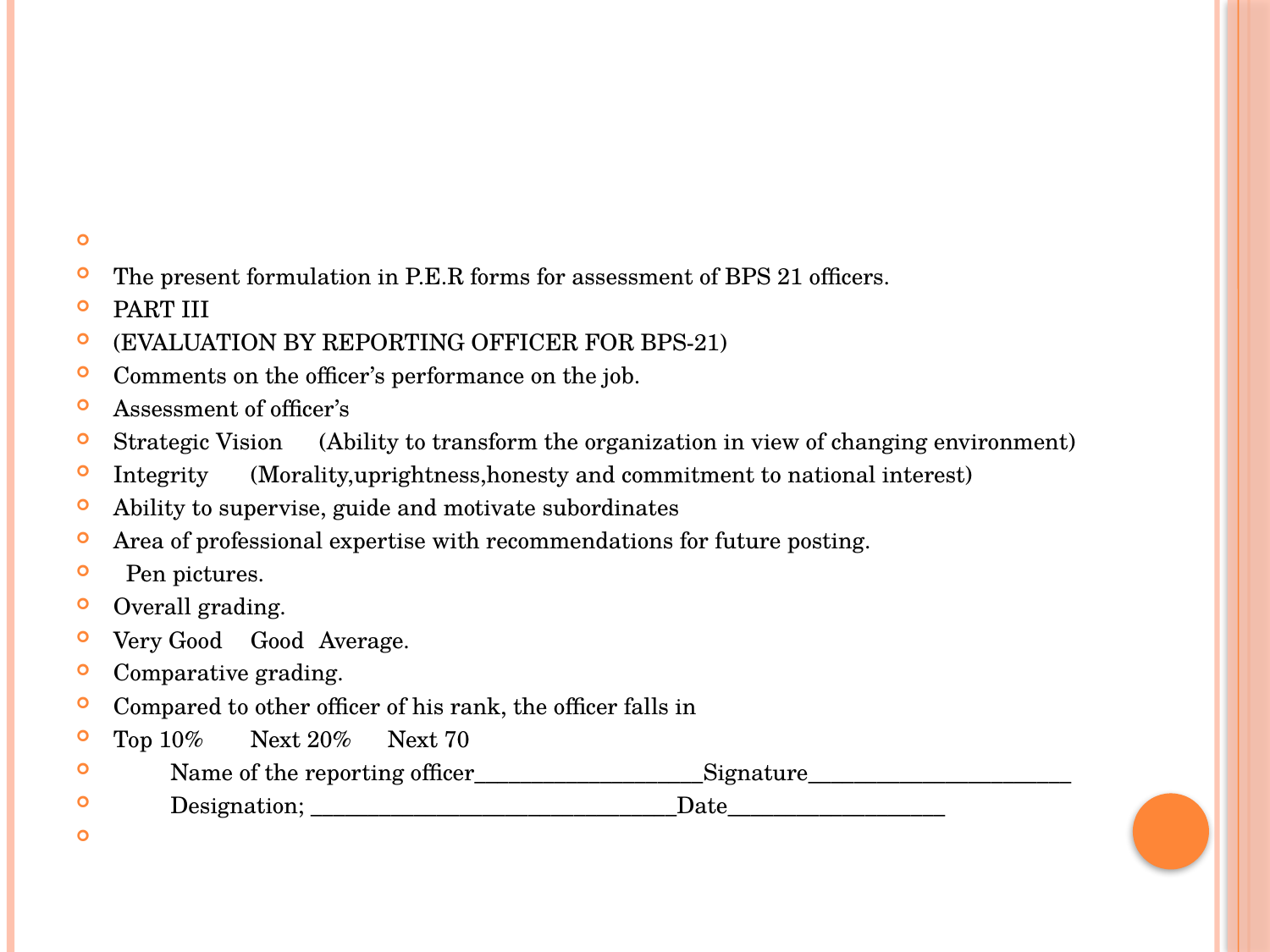

#

The present formulation in P.E.R forms for assessment of BPS 21 officers.
PART III
(EVALUATION BY REPORTING OFFICER FOR BPS-21)
Comments on the officer’s performance on the job.
Assessment of officer’s
Strategic Vision	(Ability to transform the organization in view of changing environment)
Integrity	(Morality,uprightness,honesty and commitment to national interest)
Ability to supervise, guide and motivate subordinates
Area of professional expertise with recommendations for future posting.
  Pen pictures.
Overall grading.
Very Good			Good				Average.
Comparative grading.
Compared to other officer of his rank, the officer falls in
Top 10%	Next 20%	Next 70
         Name of the reporting officer____________________Signature_______________________
         Designation; ________________________________Date___________________